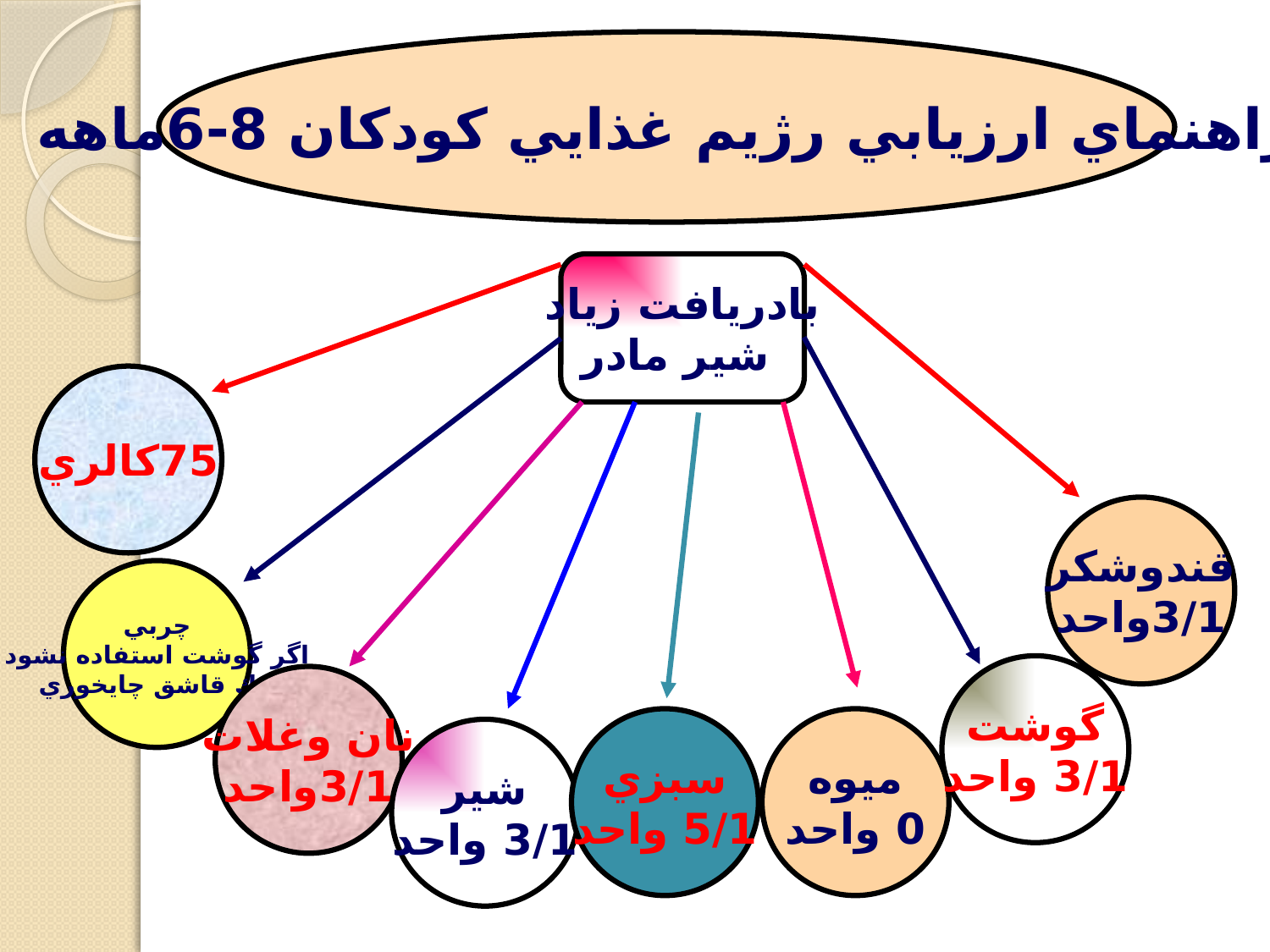

راهنماي ارزيابي رژيم غذايي كودكان 8-6ماهه
بادريافت زياد
 شير مادر

75كالري

قندوشكر
3/1واحد
چربي
اگر گوشت استفاده نشود
 يك قاشق چايخوري
گوشت
3/1 واحد
نان وغلات
3/1واحد
سبزي
5/1 واحد
ميوه
0 واحد
شير
3/1 واحد